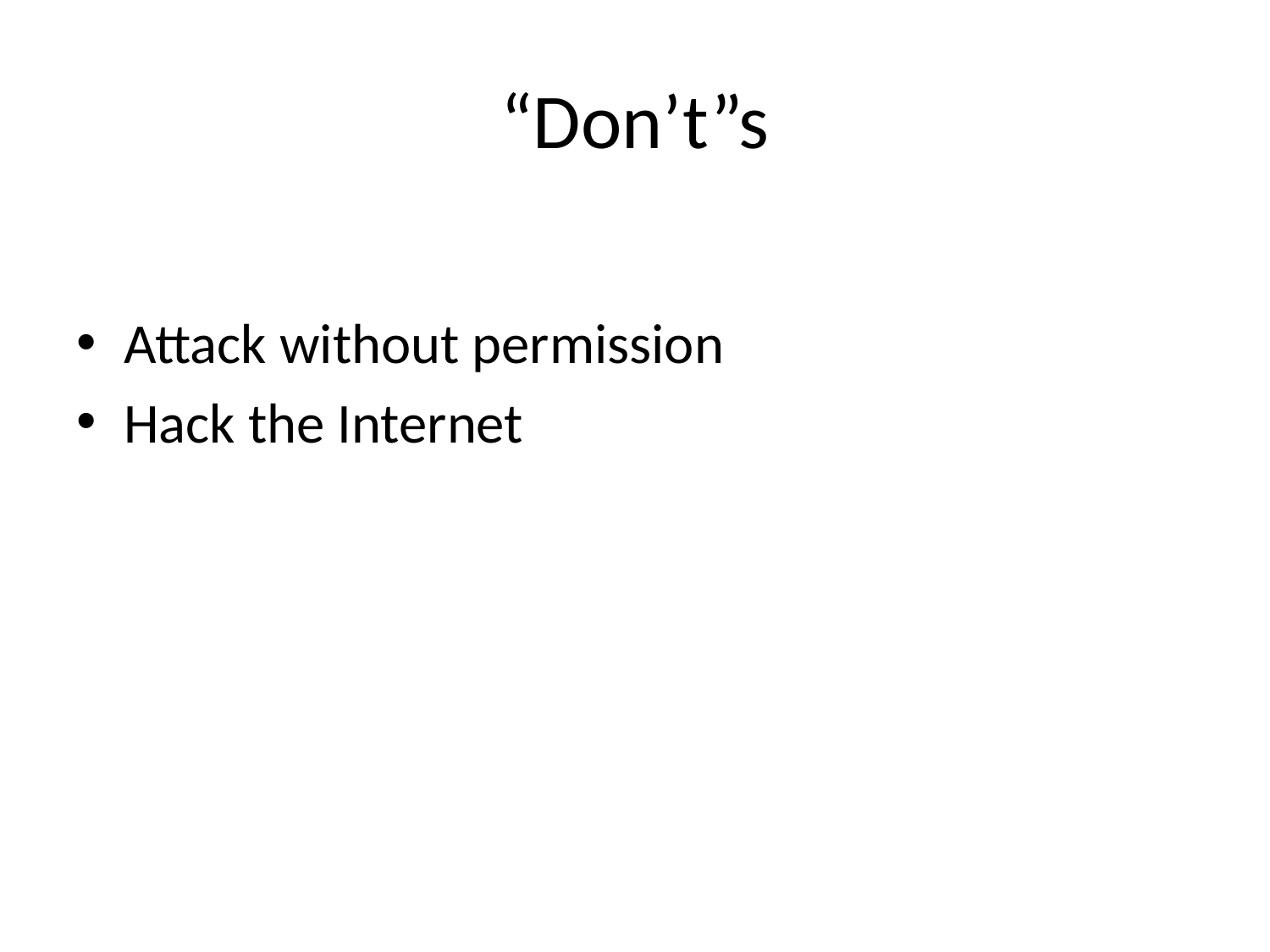

# “Don’t”s

Attack without permission
Hack the Internet